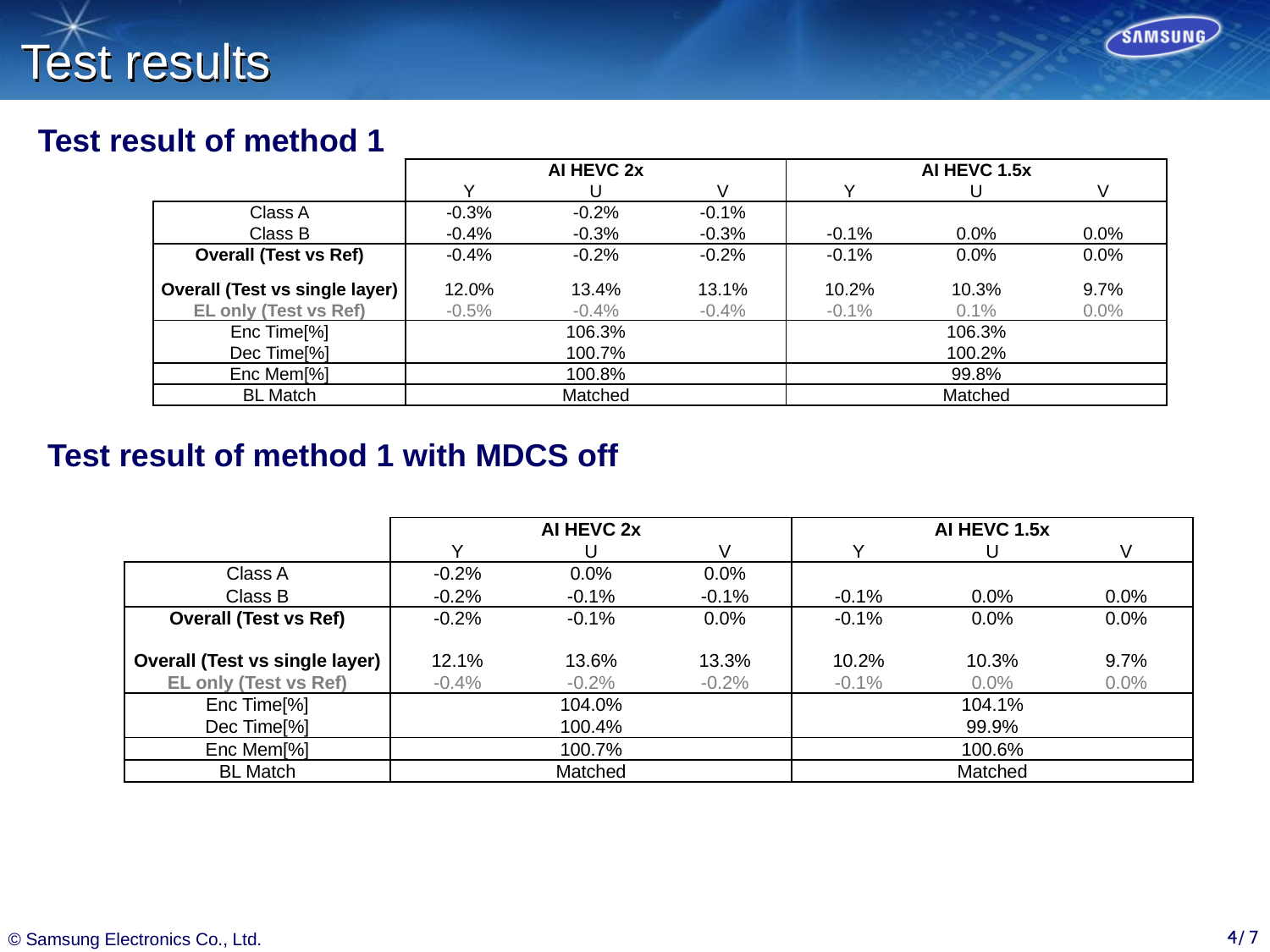

# Test results
Test result of method 1
|  | AI HEVC 2x |  |  | AI HEVC 1.5x |  |  |
| --- | --- | --- | --- | --- | --- | --- |
|  | Y | U | V | Y | U | V |
| Class A | -0.3% | -0.2% | -0.1% |  |  |  |
| Class B | -0.4% | -0.3% | -0.3% | -0.1% | 0.0% | 0.0% |
| Overall (Test vs Ref) | -0.4% | -0.2% | -0.2% | -0.1% | 0.0% | 0.0% |
| Overall (Test vs single layer) | 12.0% | 13.4% | 13.1% | 10.2% | 10.3% | 9.7% |
| EL only (Test vs Ref) | -0.5% | -0.4% | -0.4% | -0.1% | 0.1% | 0.0% |
| Enc Time[%] | 106.3% |  |  | 106.3% |  |  |
| Dec Time[%] | 100.7% |  |  | 100.2% |  |  |
| Enc Mem[%] | 100.8% |  |  | 99.8% |  |  |
| BL Match | Matched |  |  | Matched |  |  |
Test result of method 1 with MDCS off
|  | AI HEVC 2x |  |  | AI HEVC 1.5x |  |  |
| --- | --- | --- | --- | --- | --- | --- |
|  | Y | U | V | Y | U | V |
| Class A | -0.2% | 0.0% | 0.0% |  |  |  |
| Class B | -0.2% | -0.1% | -0.1% | -0.1% | 0.0% | 0.0% |
| Overall (Test vs Ref) | -0.2% | -0.1% | 0.0% | -0.1% | 0.0% | 0.0% |
| Overall (Test vs single layer) | 12.1% | 13.6% | 13.3% | 10.2% | 10.3% | 9.7% |
| EL only (Test vs Ref) | -0.4% | -0.2% | -0.2% | -0.1% | 0.0% | 0.0% |
| Enc Time[%] | 104.0% |  |  | 104.1% |  |  |
| Dec Time[%] | 100.4% |  |  | 99.9% |  |  |
| Enc Mem[%] | 100.7% |  |  | 100.6% |  |  |
| BL Match | Matched |  |  | Matched |  |  |